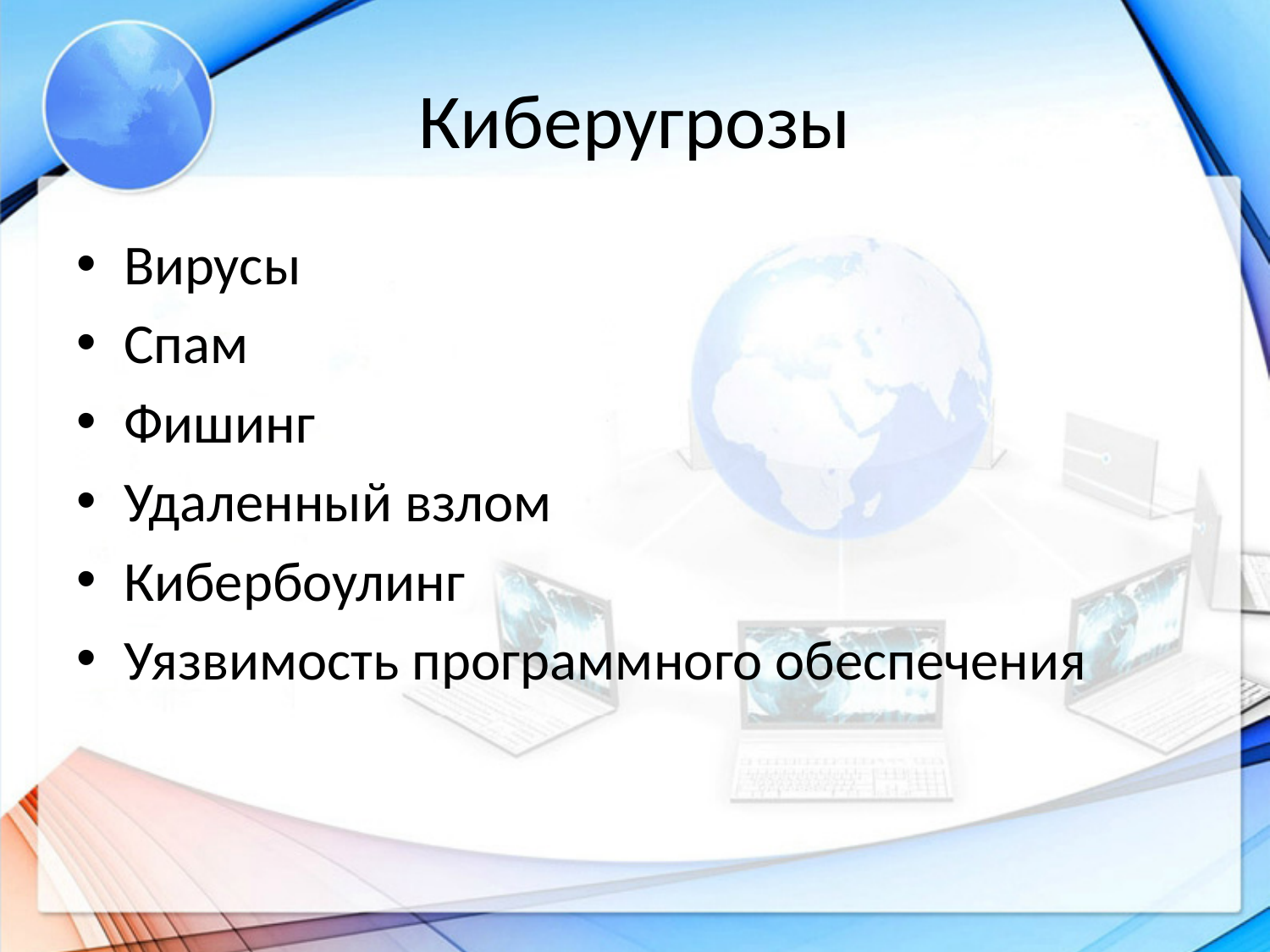

# Киберугрозы
Вирусы
Спам
Фишинг
Удаленный взлом
Кибербоулинг
Уязвимость программного обеспечения